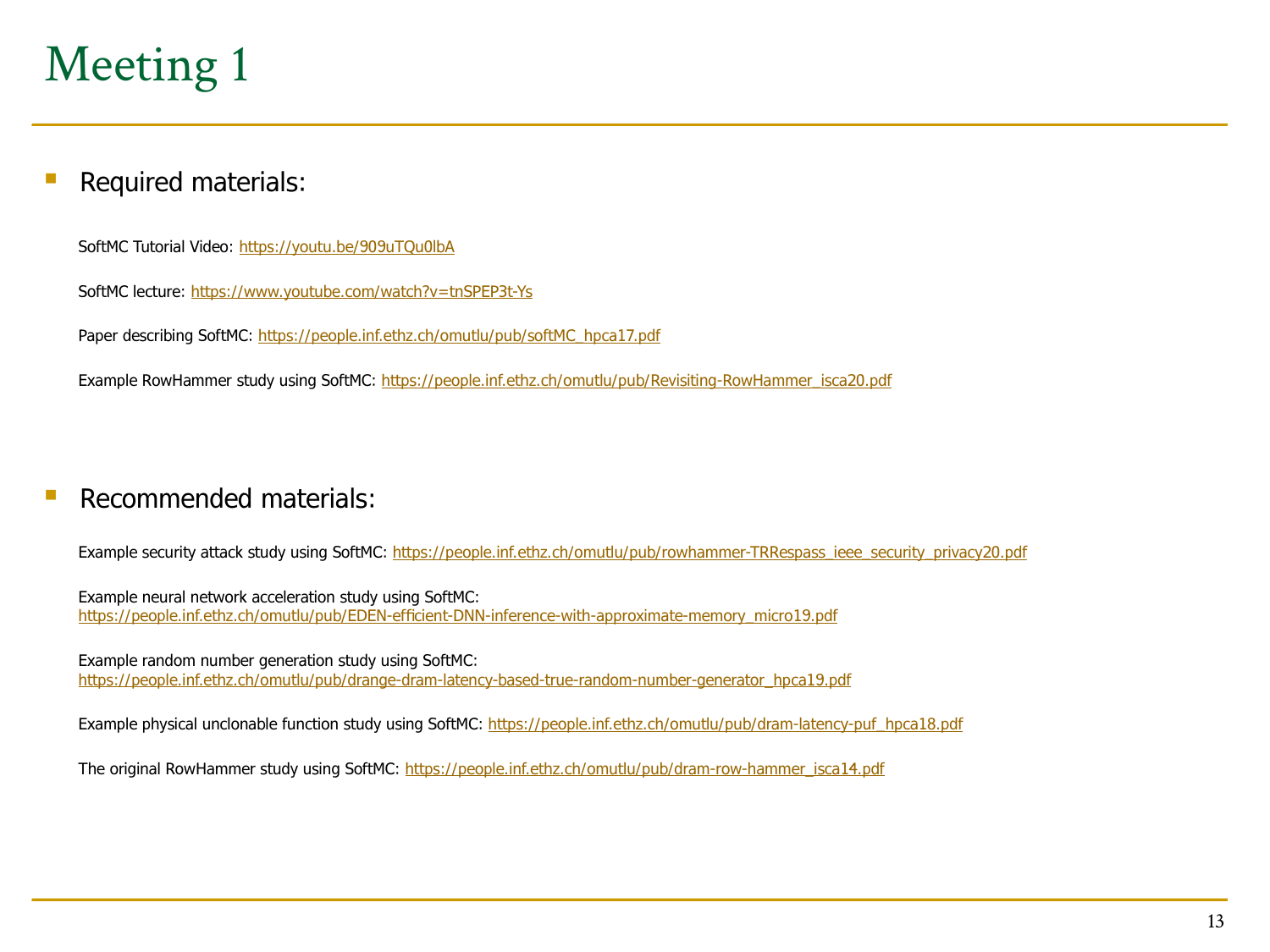

# Meeting 1
Required materials:

SoftMC Tutorial Video: https://youtu.be/909uTQu0lbA

SoftMC lecture: https://www.youtube.com/watch?v=tnSPEP3t-Ys

Paper describing SoftMC: https://people.inf.ethz.ch/omutlu/pub/softMC_hpca17.pdf

Example RowHammer study using SoftMC: https://people.inf.ethz.ch/omutlu/pub/Revisiting-RowHammer_isca20.pdf

Recommended materials:

Example security attack study using SoftMC: https://people.inf.ethz.ch/omutlu/pub/rowhammer-TRRespass_ieee_security_privacy20.pdf

Example neural network acceleration study using SoftMC: https://people.inf.ethz.ch/omutlu/pub/EDEN-efficient-DNN-inference-with-approximate-memory_micro19.pdf

Example random number generation study using SoftMC: https://people.inf.ethz.ch/omutlu/pub/drange-dram-latency-based-true-random-number-generator_hpca19.pdf

Example physical unclonable function study using SoftMC: https://people.inf.ethz.ch/omutlu/pub/dram-latency-puf_hpca18.pdf

The original RowHammer study using SoftMC: https://people.inf.ethz.ch/omutlu/pub/dram-row-hammer_isca14.pdf

13